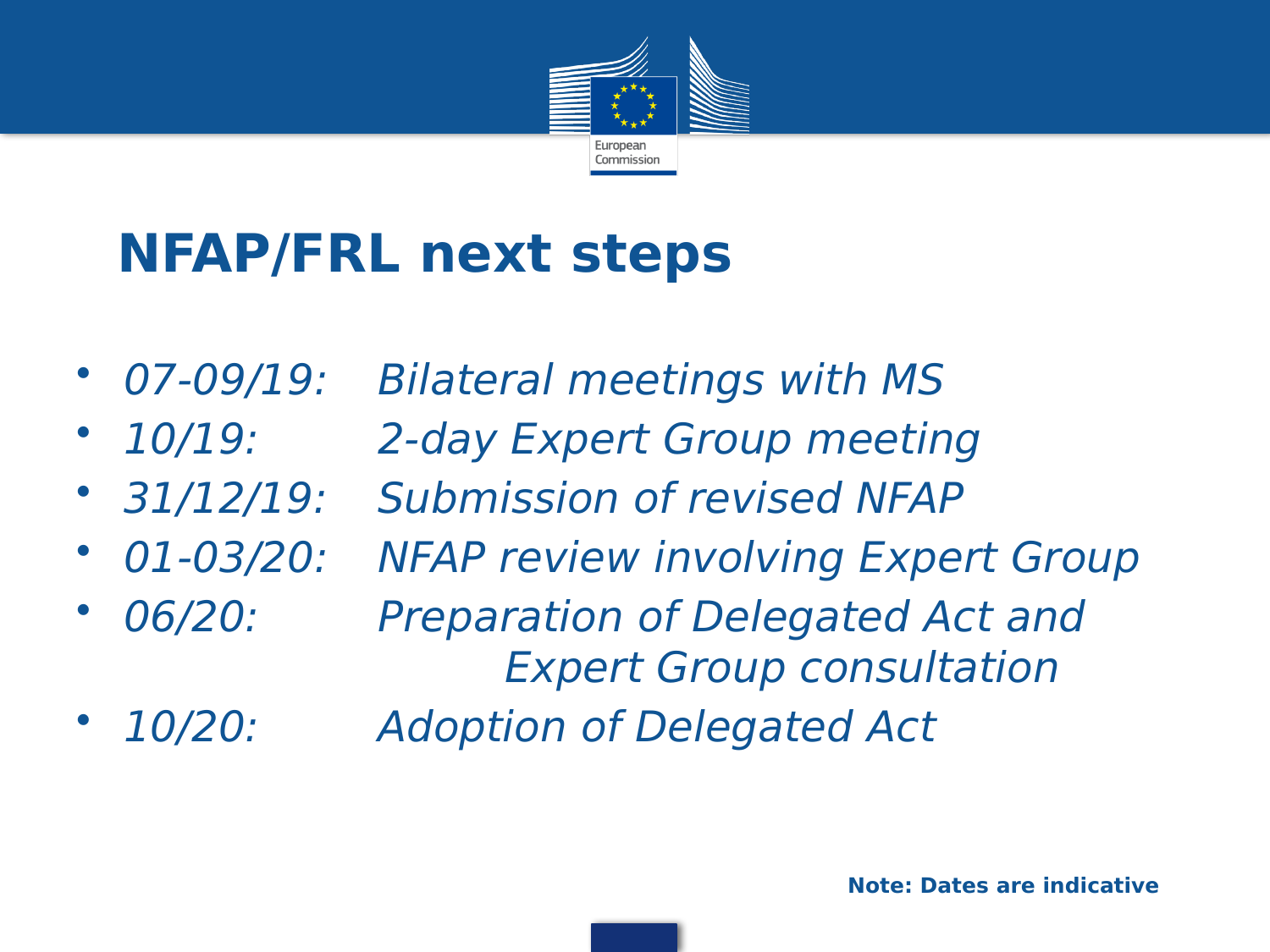

# NFAP/FRL next steps
07-09/19:	Bilateral meetings with MS
10/19: 	2-day Expert Group meeting
31/12/19:	Submission of revised NFAP
01-03/20:	NFAP review involving Expert Group
06/20:	Preparation of Delegated Act and 				Expert Group consultation
10/20:	Adoption of Delegated Act
Note: Dates are indicative